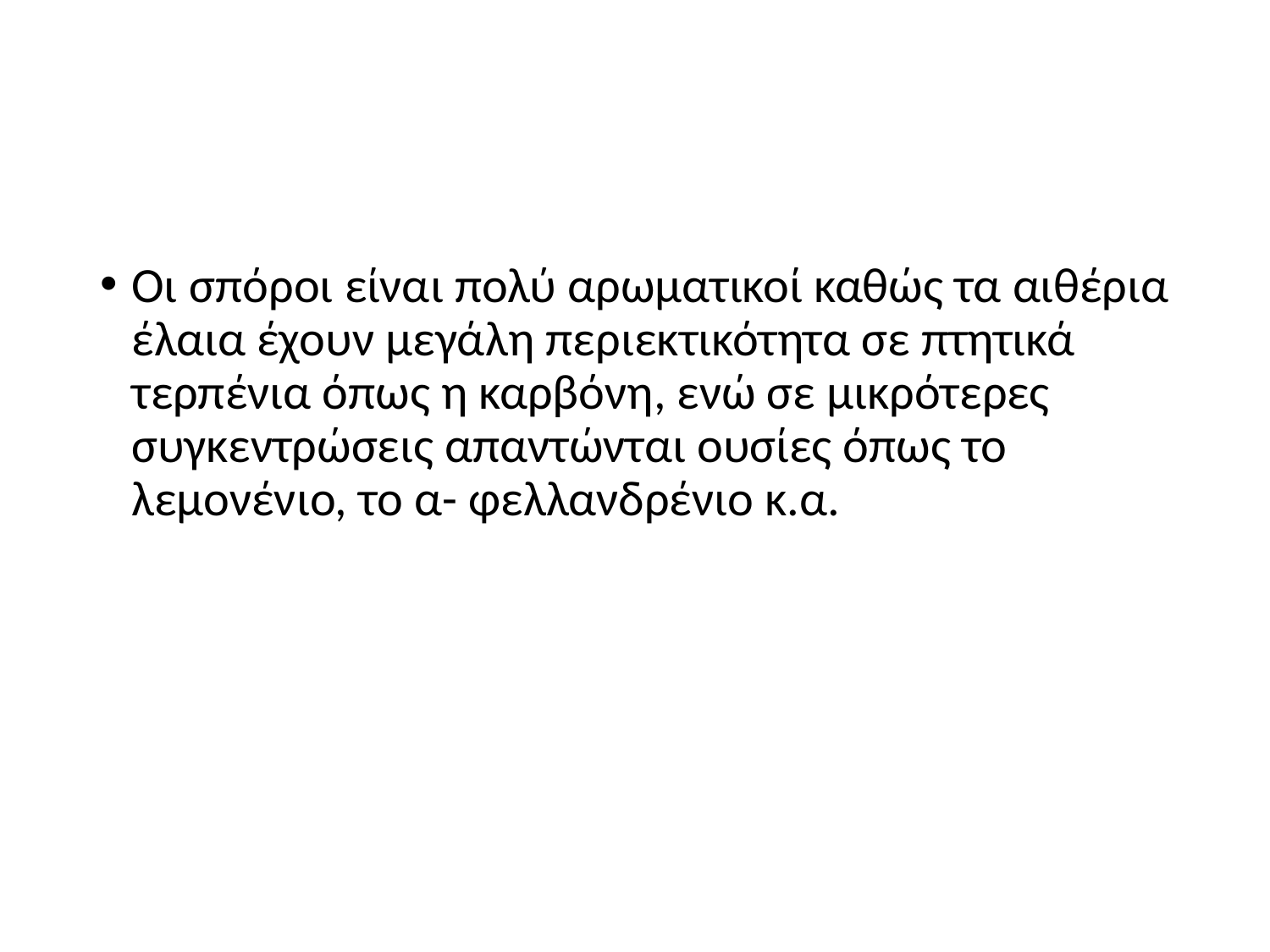

#
Οι σπόροι είναι πολύ αρωματικοί καθώς τα αιθέρια έλαια έχουν μεγάλη περιεκτικότητα σε πτητικά τερπένια όπως η καρβόνη, ενώ σε μικρότερες συγκεντρώσεις απαντώνται ουσίες όπως το λεμονένιο, το α- φελλανδρένιο κ.α.